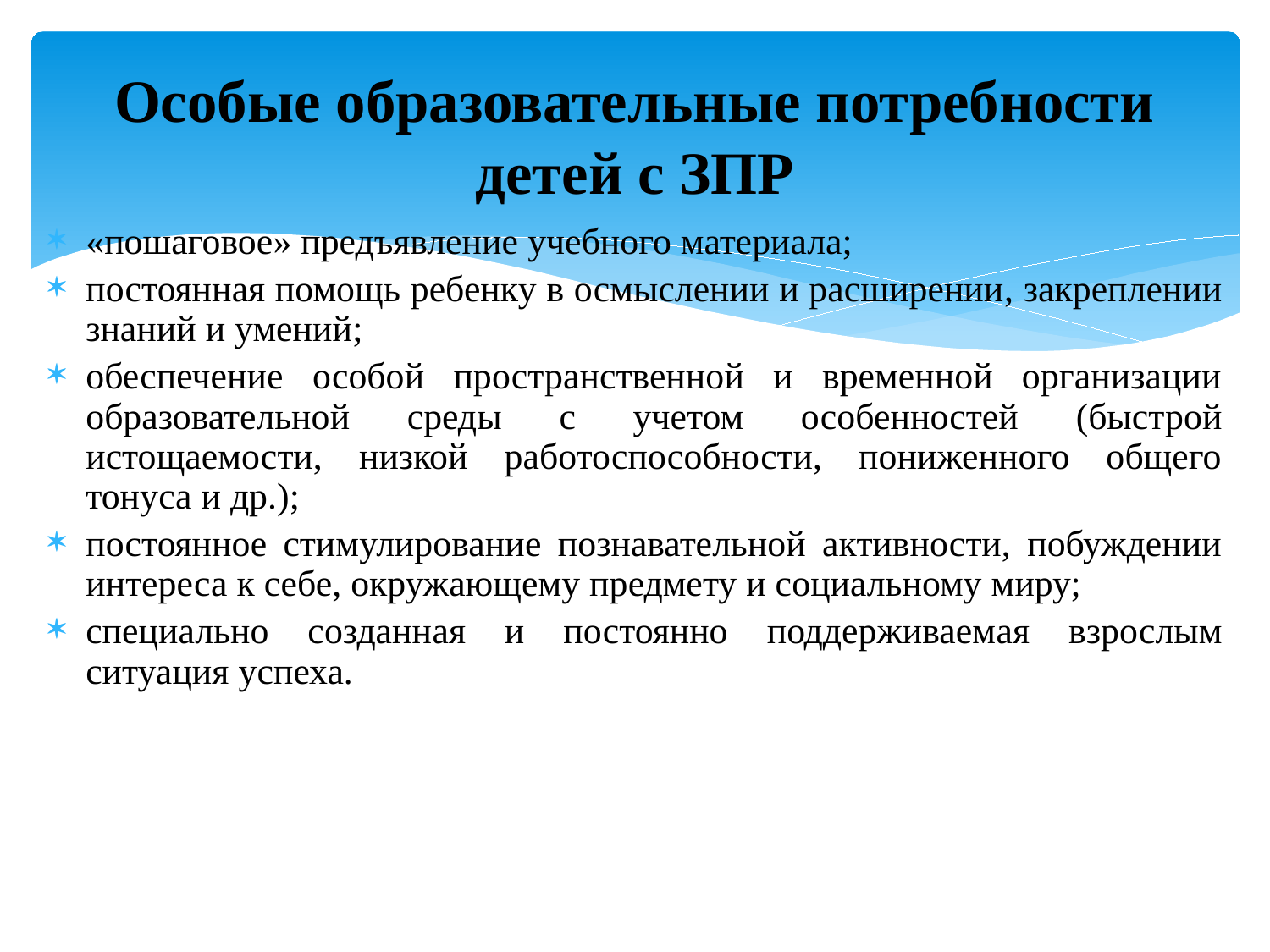

# Особые образовательные потребности детей с ЗПР
«пошаговое» предъявление учебного материала;
постоянная помощь ребенку в осмыслении и расширении, закреплении знаний и умений;
обеспечение особой пространственной и временной организации образовательной среды с учетом особенностей (быстрой истощаемости, низкой работоспособности, пониженного общего тонуса и др.);
постоянное стимулирование познавательной активности, побуждении интереса к себе, окружающему предмету и социальному миру;
специально созданная и постоянно поддерживаемая взрослым ситуация успеха.